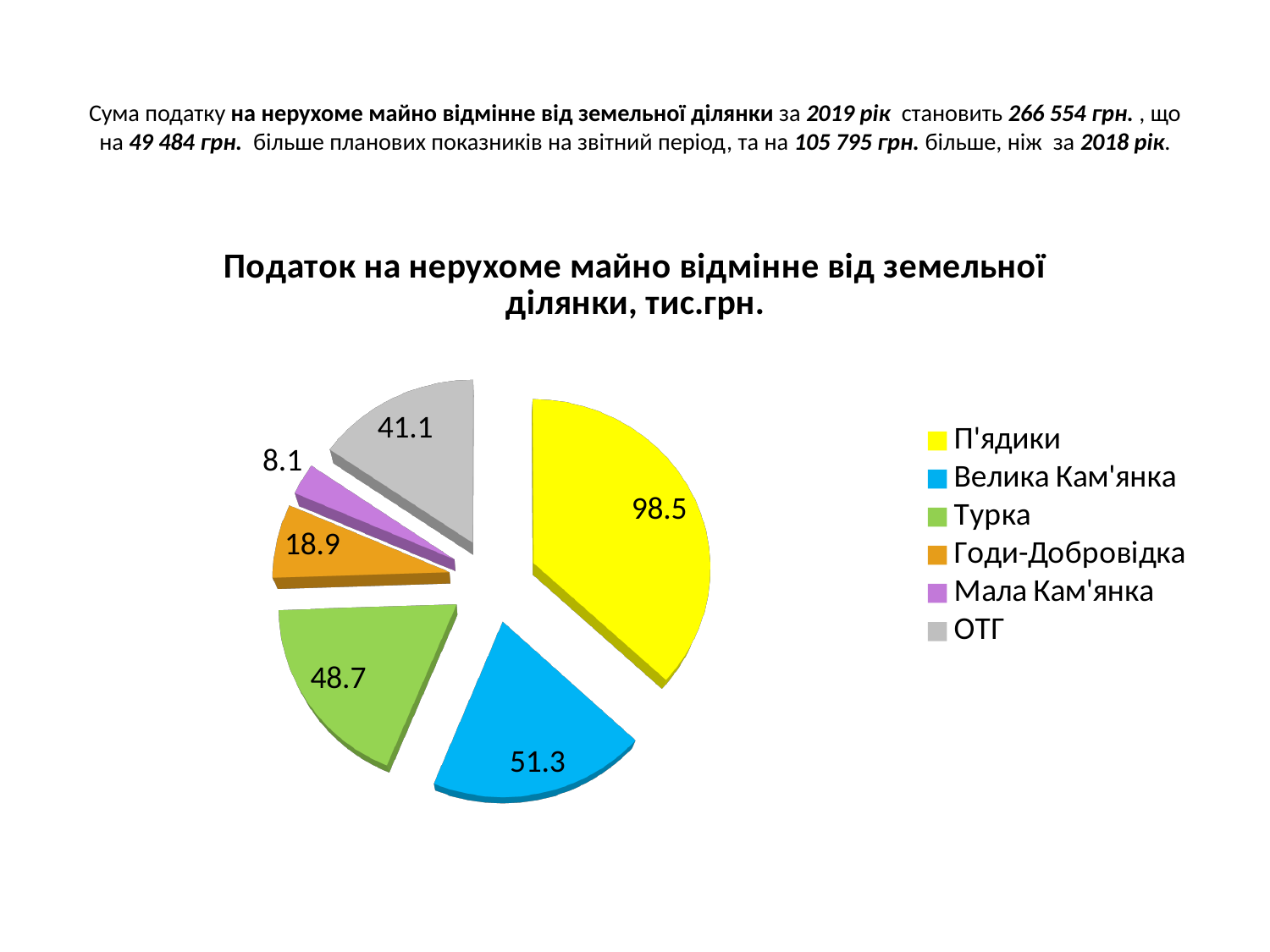

# Сума податку на нерухоме майно відмінне від земельної ділянки за 2019 рік  становить 266 554 грн. , що на 49 484 грн.  більше планових показників на звітний період, та на 105 795 грн. більше, ніж  за 2018 рік.

[unsupported chart]